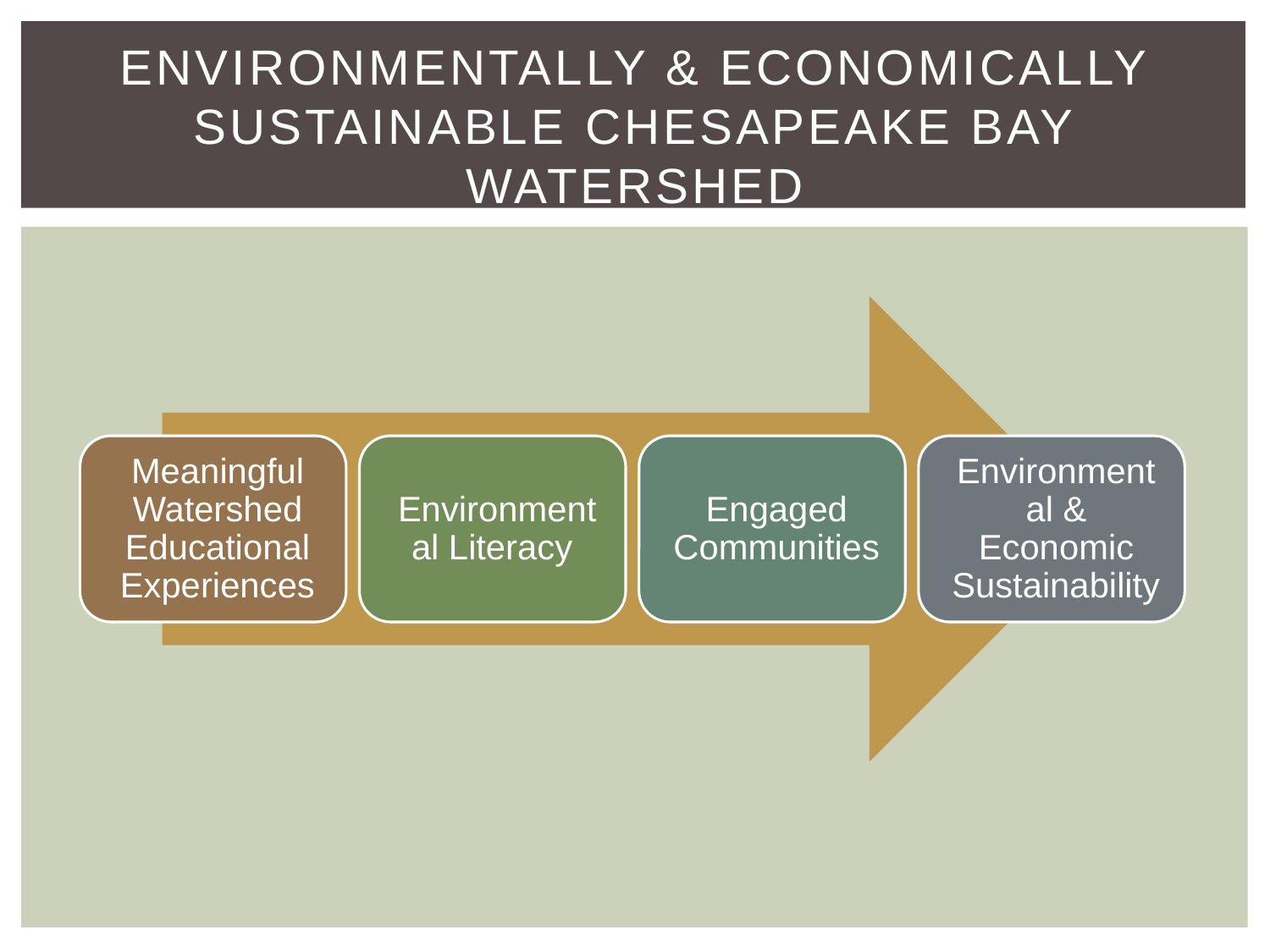

# Environmentally & Economically Sustainable Chesapeake Bay Watershed
Meaningful Watershed Educational Experiences
Environmental Literacy
Engaged Communities
Environmental & Economic Sustainability